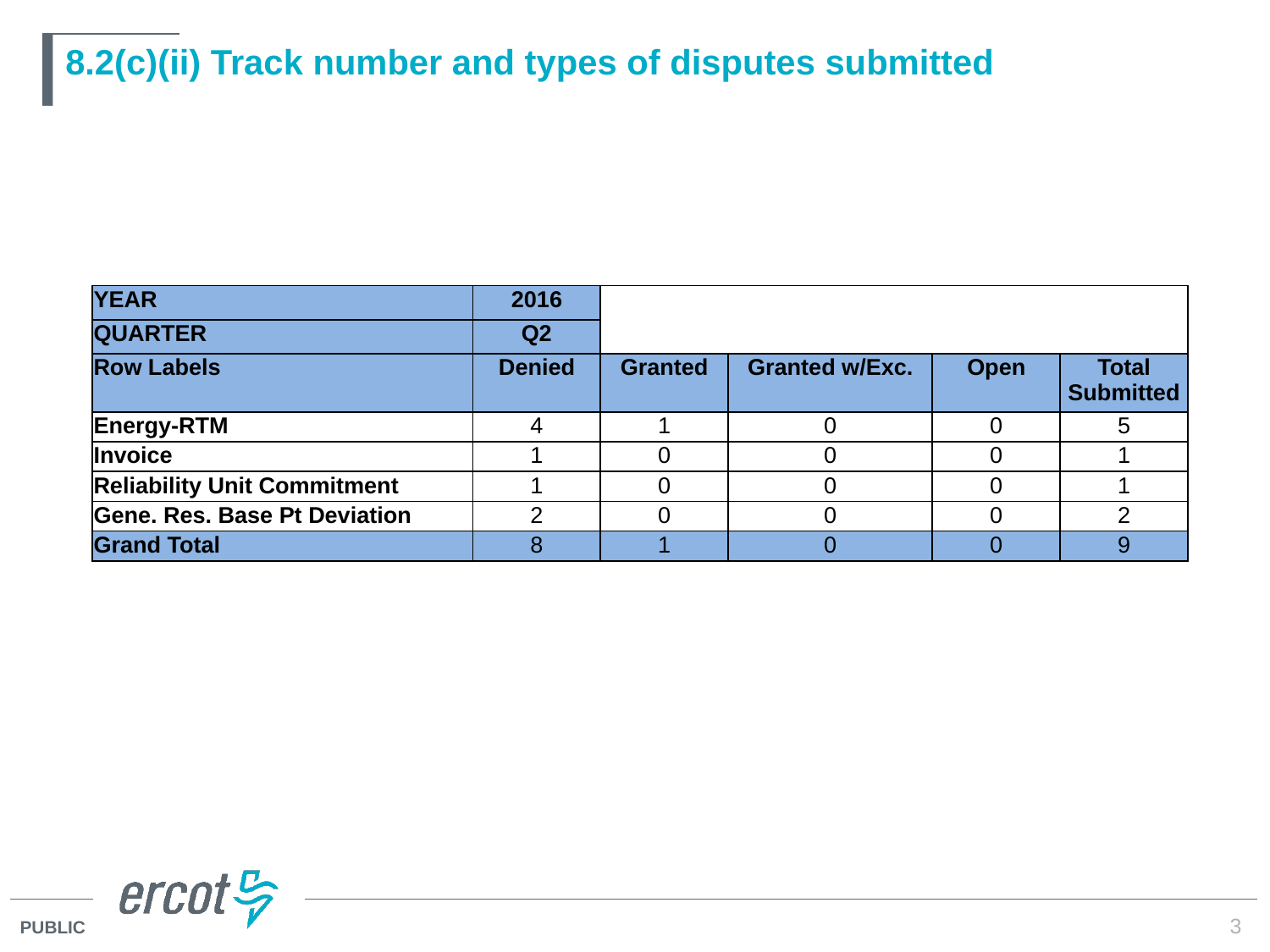

# 8.2(c)(ii) Track number and types of disputes submitted
| YEAR | 2016 |  |  |  |  |
| --- | --- | --- | --- | --- | --- |
| QUARTER | Q2 |  |  |  |  |
| Row Labels | Denied | Granted | Granted w/Exc. | Open | Total Submitted |
| Energy-RTM | 4 | 1 | 0 | 0 | 5 |
| Invoice | 1 | 0 | 0 | 0 | 1 |
| Reliability Unit Commitment | 1 | 0 | 0 | 0 | 1 |
| Gene. Res. Base Pt Deviation | 2 | 0 | 0 | 0 | 2 |
| Grand Total | 8 | 1 | 0 | 0 | 9 |
3